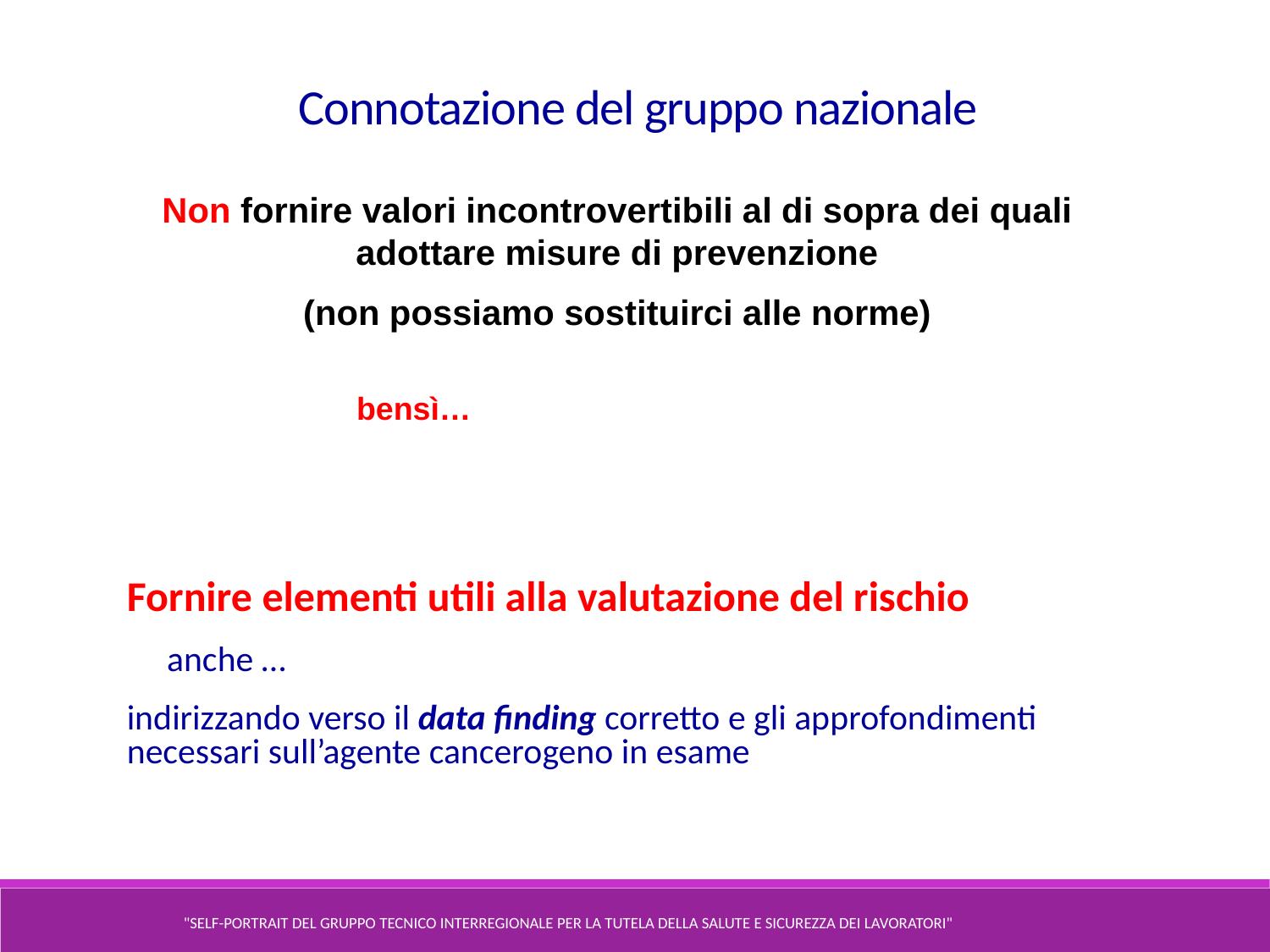

Connotazione del gruppo nazionale
Non fornire valori incontrovertibili al di sopra dei quali adottare misure di prevenzione
(non possiamo sostituirci alle norme)
bensì…
Fornire elementi utili alla valutazione del rischio
     anche …
indirizzando verso il data finding corretto e gli approfondimenti necessari sull’agente cancerogeno in esame